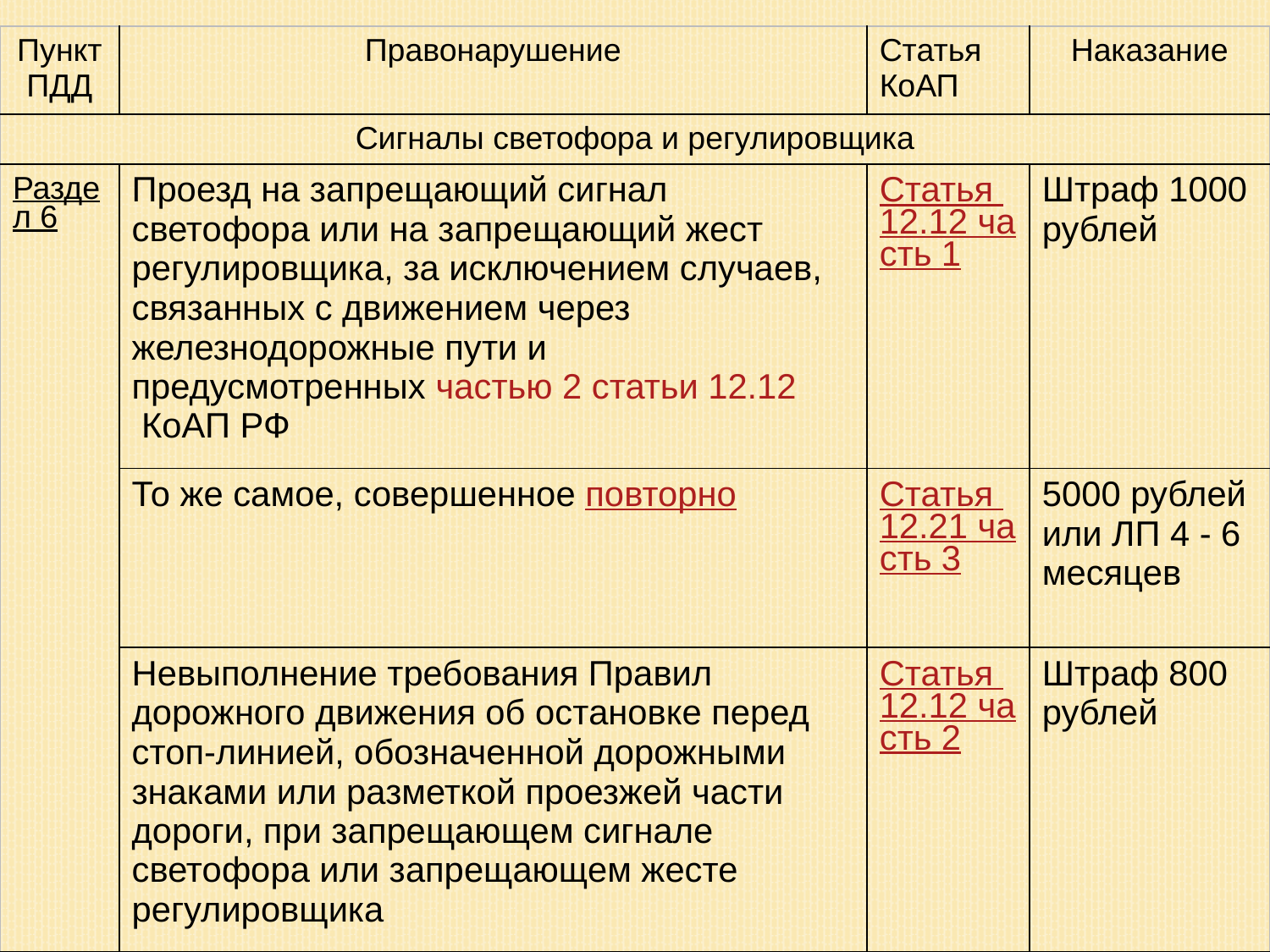

| Пункт ПДД | Правонарушение | Статья КоАП | Наказание |
| --- | --- | --- | --- |
| Сигналы светофора и регулировщика |  |  |  |
| Раздел 6 | Проезд на запрещающий сигнал светофора или на запрещающий жест регулировщика, за исключением случаев, связанных с движением через железнодорожные пути и предусмотренных частью 2 статьи 12.12 КоАП РФ | Статья 12.12 часть 1 | Штраф 1000 рублей |
|  | То же самое, совершенное повторно | Статья 12.21 часть 3 | 5000 рублей или ЛП 4 - 6 месяцев |
|  | Невыполнение требования Правил дорожного движения об остановке перед стоп-линией, обозначенной дорожными знаками или разметкой проезжей части дороги, при запрещающем сигнале светофора или запрещающем жесте регулировщика | Статья 12.12 часть 2 | Штраф 800 рублей |